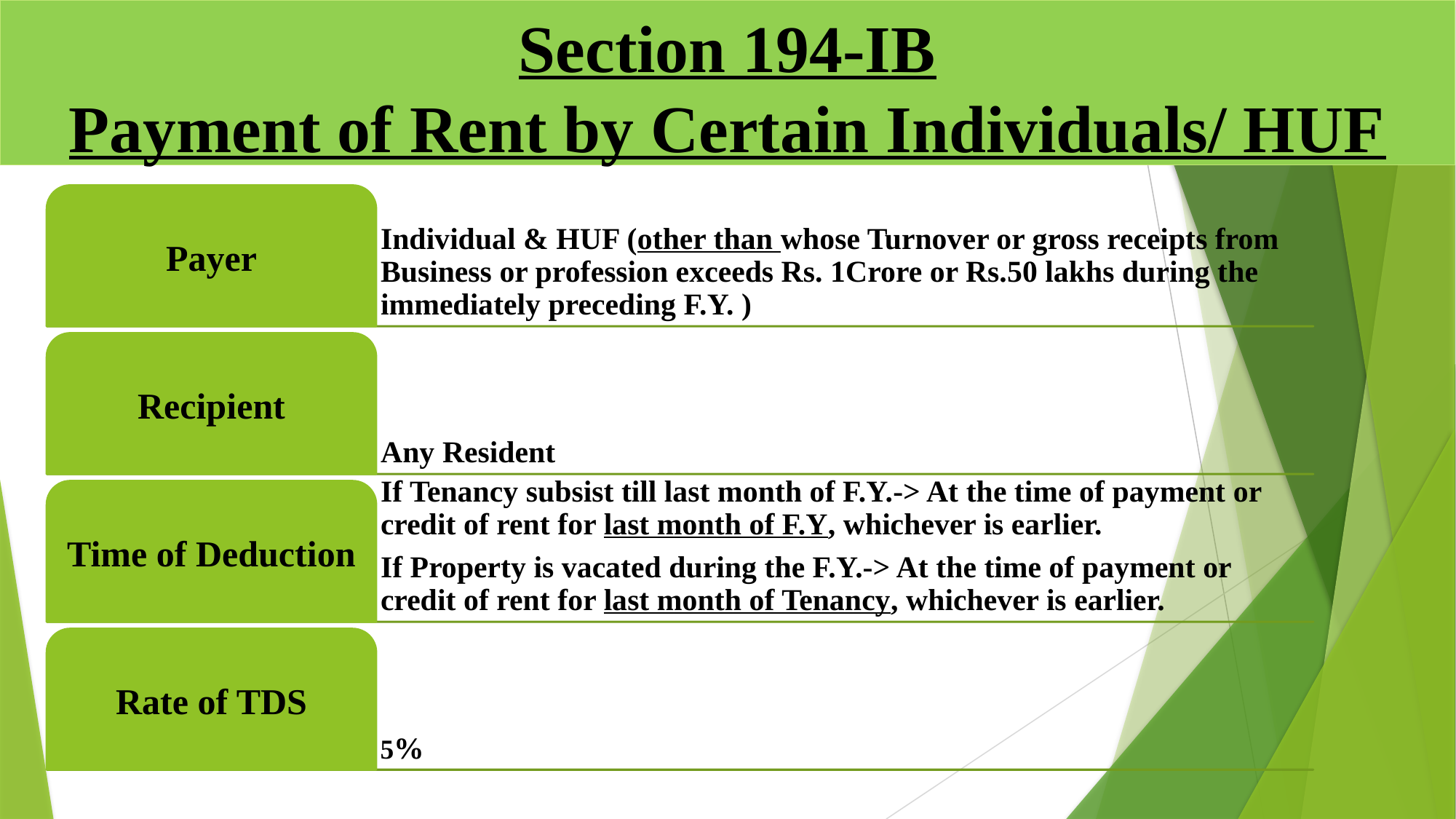

# Section 194-IB Payment of Rent by Certain Individuals/ HUF
Individual & HUF (other than whose Turnover or gross receipts from Business or profession exceeds Rs. 1Crore or Rs.50 lakhs during the immediately preceding F.Y. )
Payer
Any Resident
Recipient
If Tenancy subsist till last month of F.Y.-> At the time of payment or credit of rent for last month of F.Y, whichever is earlier.
If Property is vacated during the F.Y.-> At the time of payment or credit of rent for last month of Tenancy, whichever is earlier.
Time of Deduction
5%
Rate of TDS